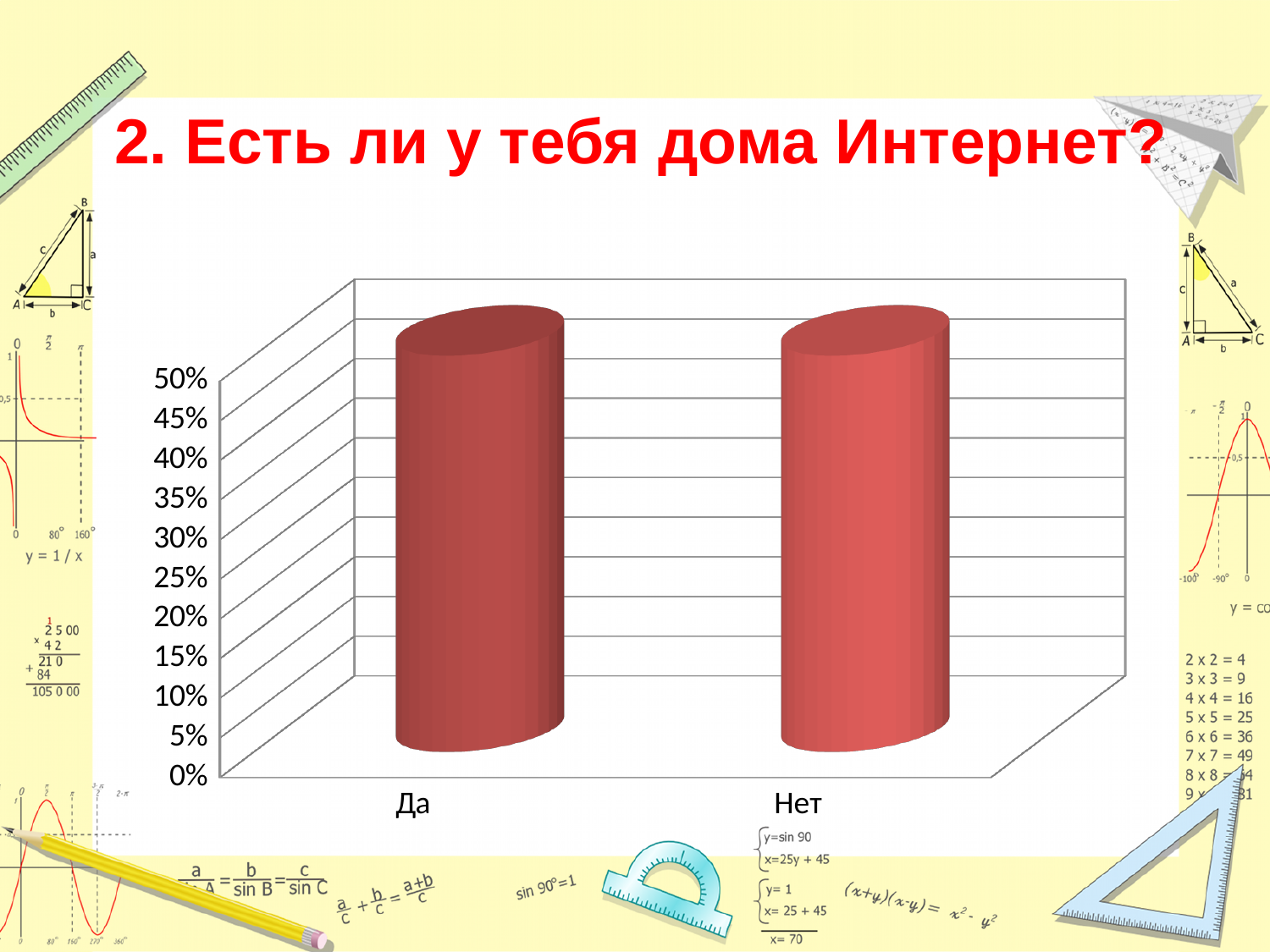

# 2. Есть ли у тебя дома Интернет?

[unsupported chart]